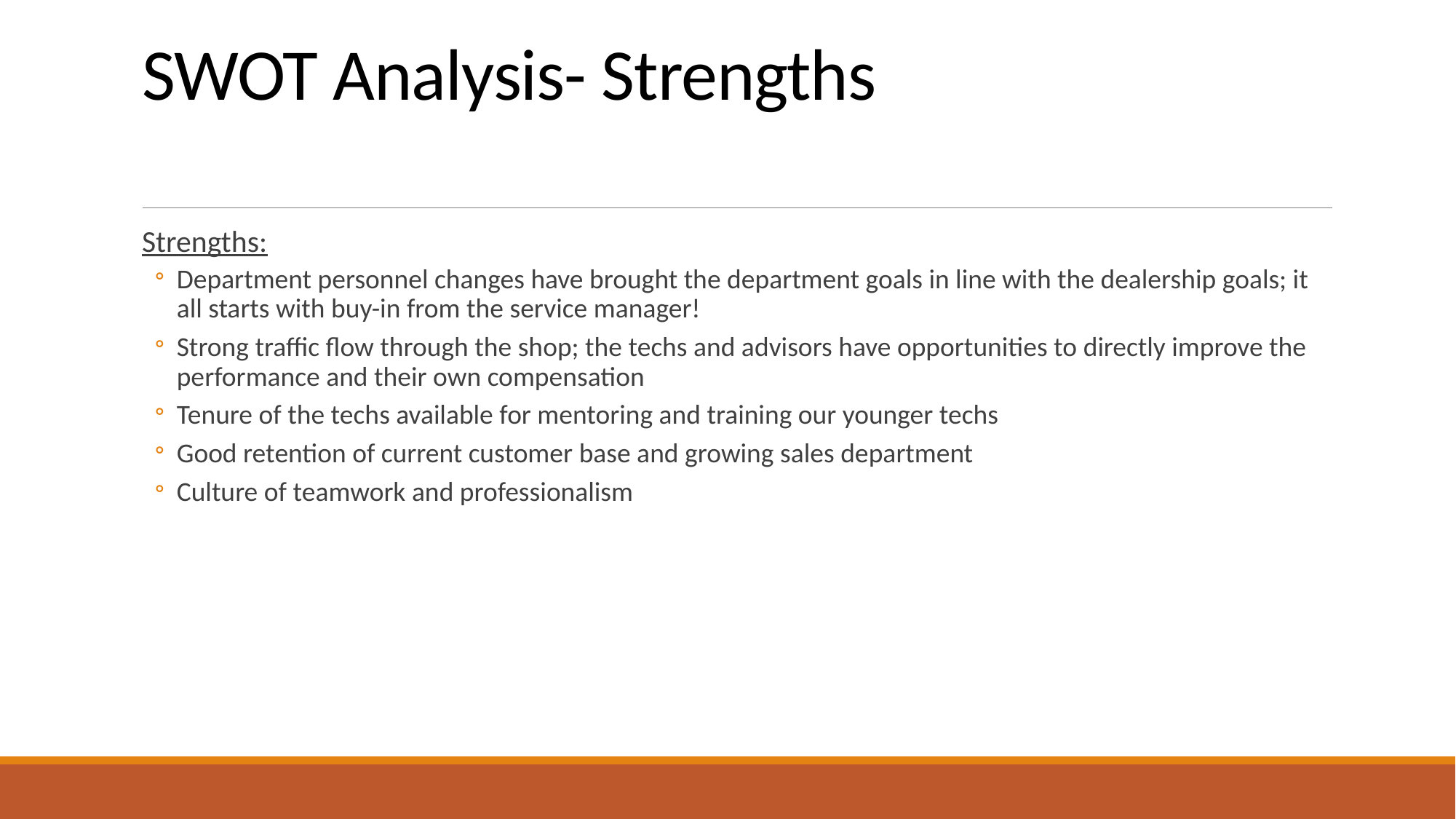

# SWOT Analysis- Strengths
Strengths:
Department personnel changes have brought the department goals in line with the dealership goals; it all starts with buy-in from the service manager!
Strong traffic flow through the shop; the techs and advisors have opportunities to directly improve the performance and their own compensation
Tenure of the techs available for mentoring and training our younger techs
Good retention of current customer base and growing sales department
Culture of teamwork and professionalism